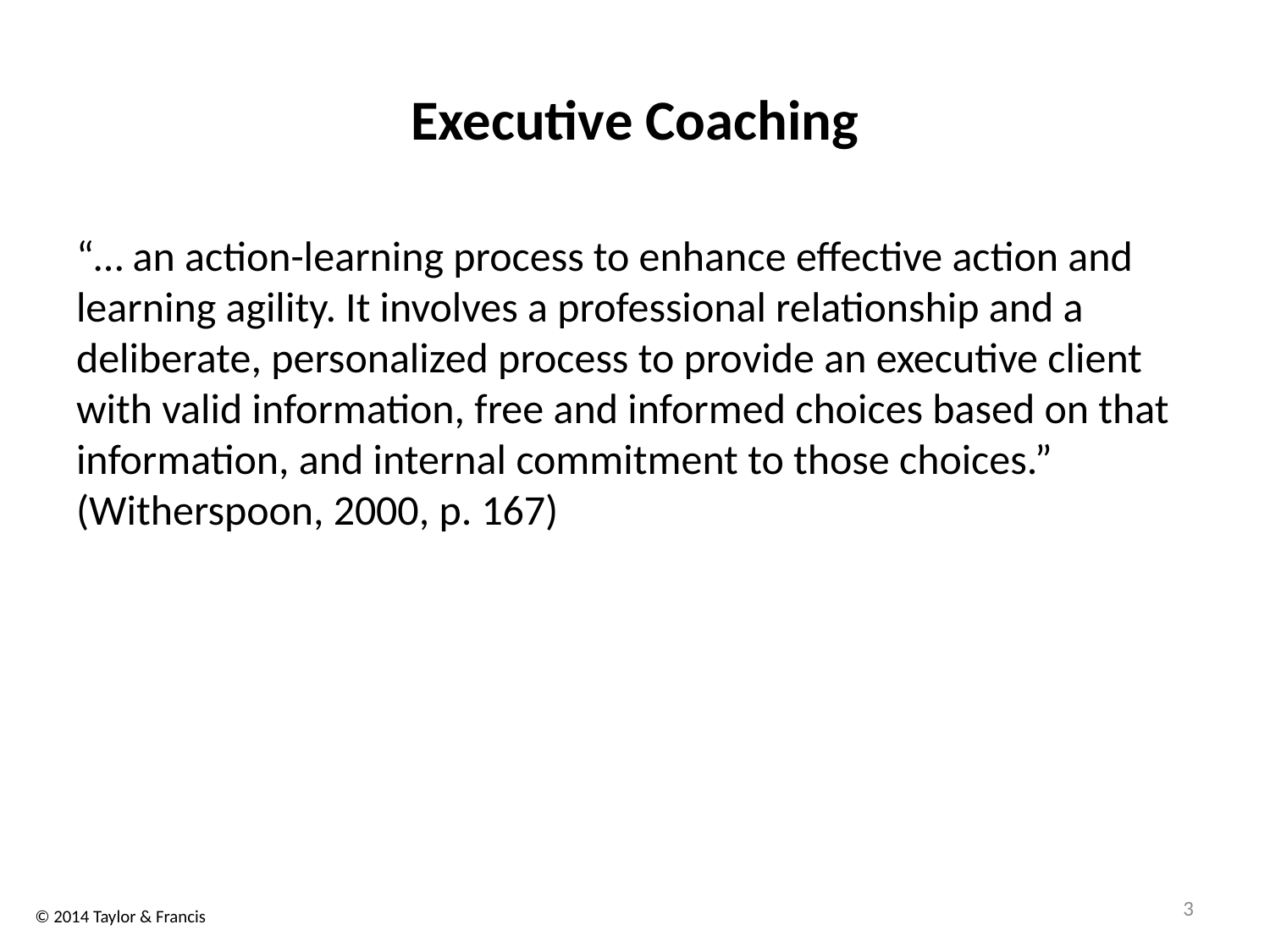

# Executive Coaching
“… an action-learning process to enhance effective action and learning agility. It involves a professional relationship and a deliberate, personalized process to provide an executive client with valid information, free and informed choices based on that information, and internal commitment to those choices.” (Witherspoon, 2000, p. 167)

3
© 2014 Taylor & Francis